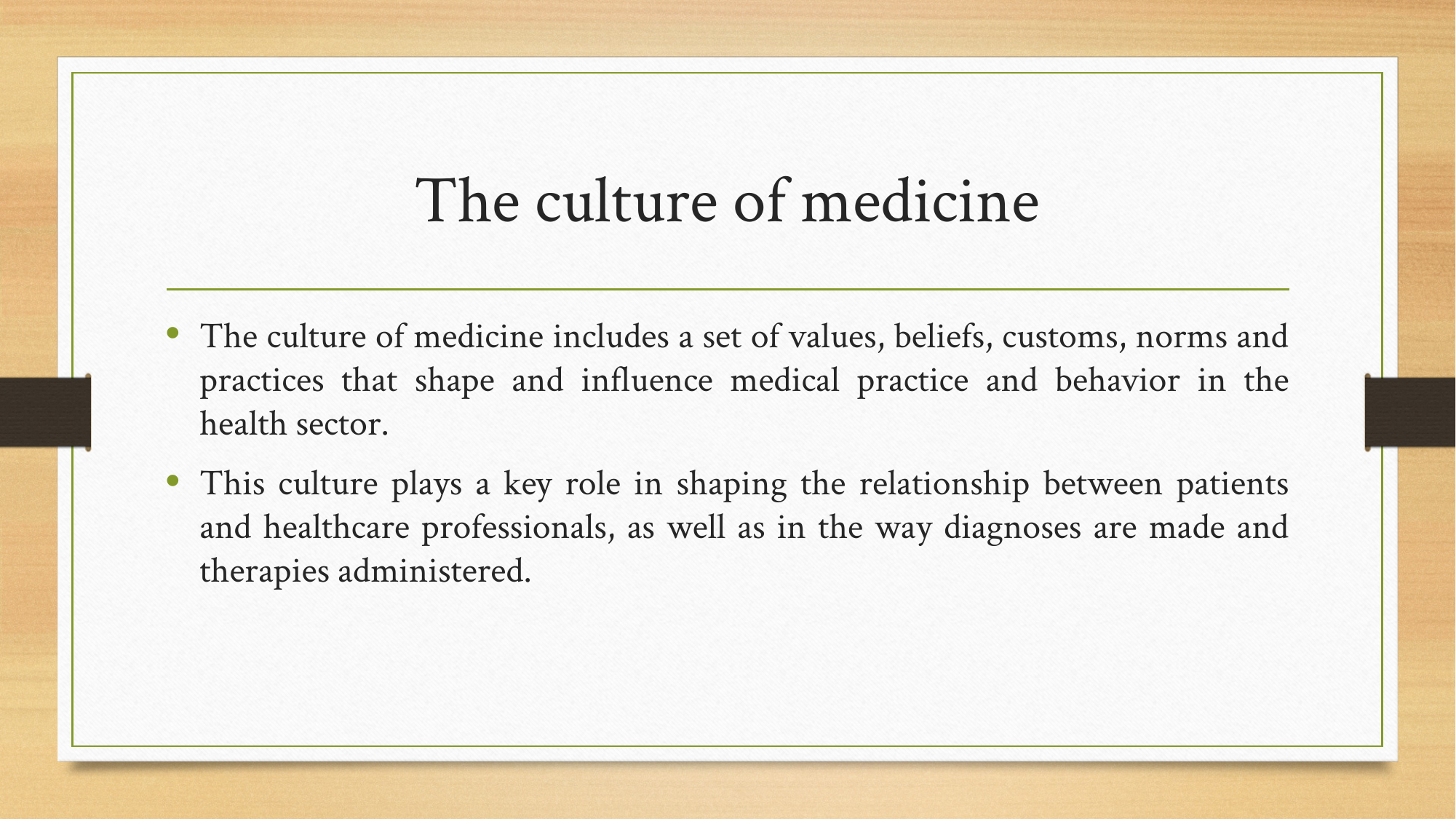

# The culture of medicine
The culture of medicine includes a set of values, beliefs, customs, norms and practices that shape and influence medical practice and behavior in the health sector.
This culture plays a key role in shaping the relationship between patients and healthcare professionals, as well as in the way diagnoses are made and therapies administered.